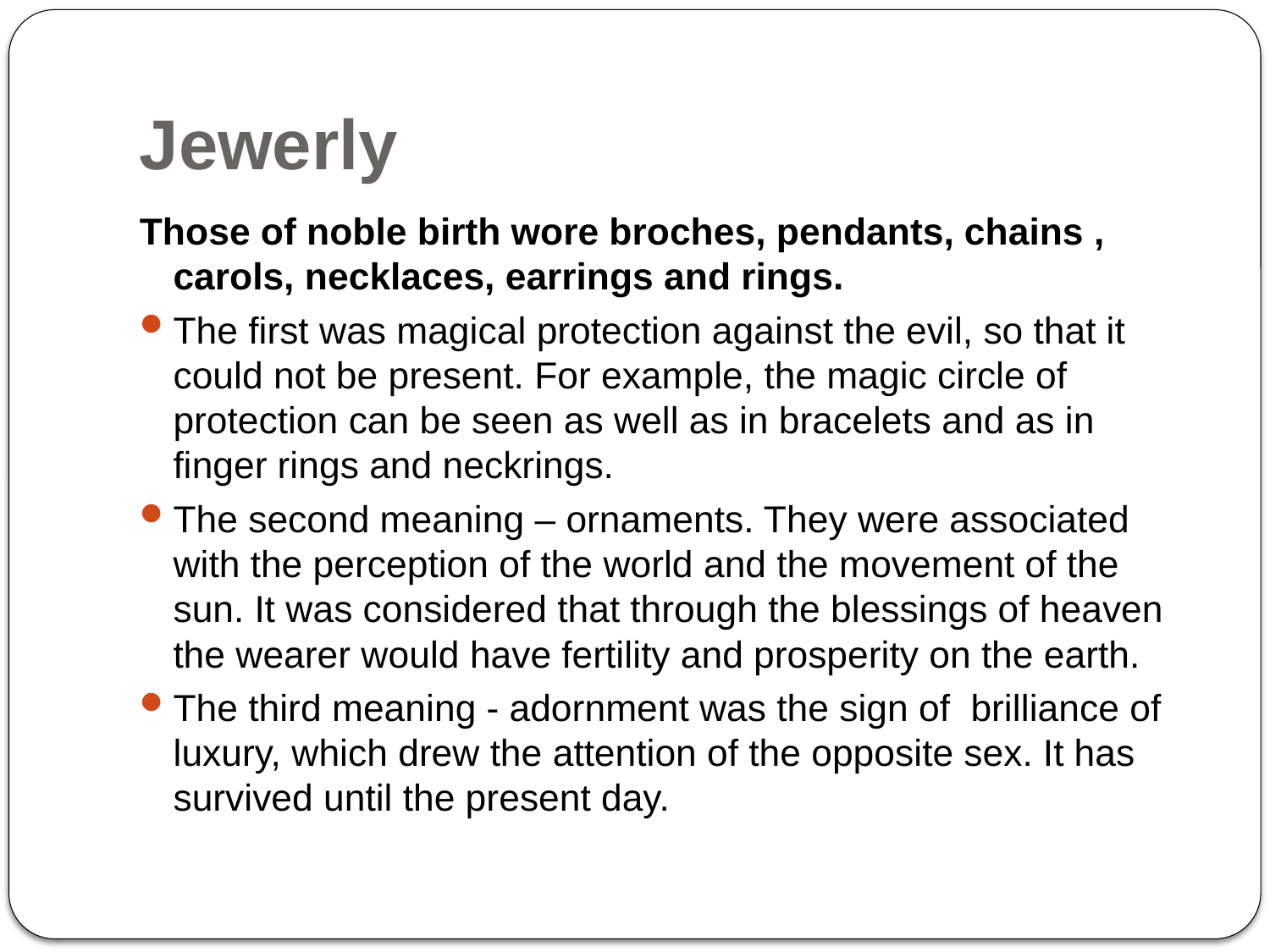

# Jewerly
Those of noble birth wore broches, pendants, chains , carols, necklaces, earrings and rings.
The first was magical protection against the evil, so that it could not be present. For example, the magic circle of protection can be seen as well as in bracelets and as in finger rings and neckrings.
The second meaning – ornaments. They were associated with the perception of the world and the movement of the sun. It was considered that through the blessings of heaven the wearer would have fertility and prosperity on the earth.
The third meaning - adornment was the sign of  brilliance of luxury, which drew the attention of the opposite sex. It has survived until the present day.